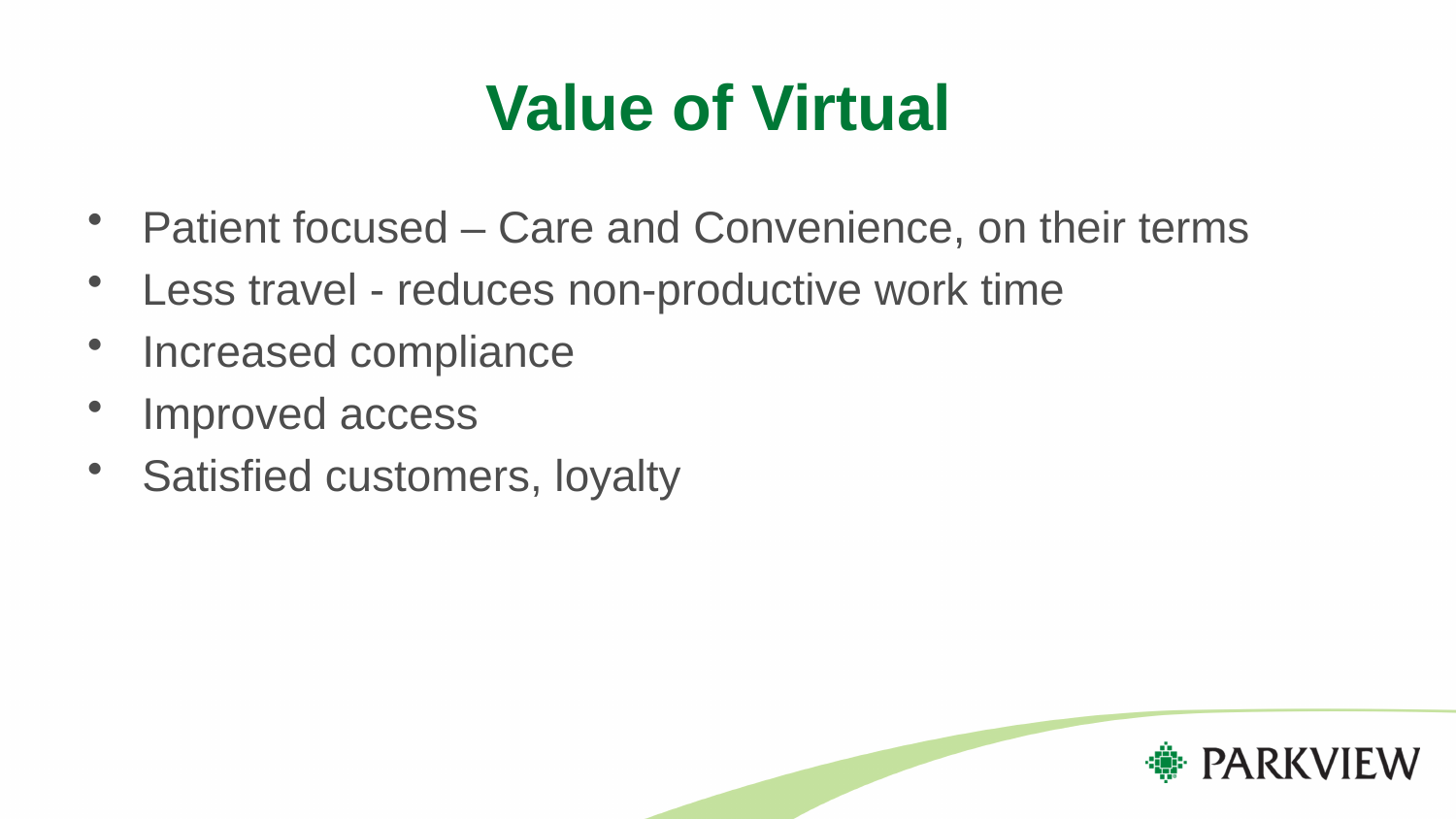

# Value of Virtual
Patient focused – Care and Convenience, on their terms
Less travel - reduces non-productive work time
Increased compliance
Improved access
Satisfied customers, loyalty